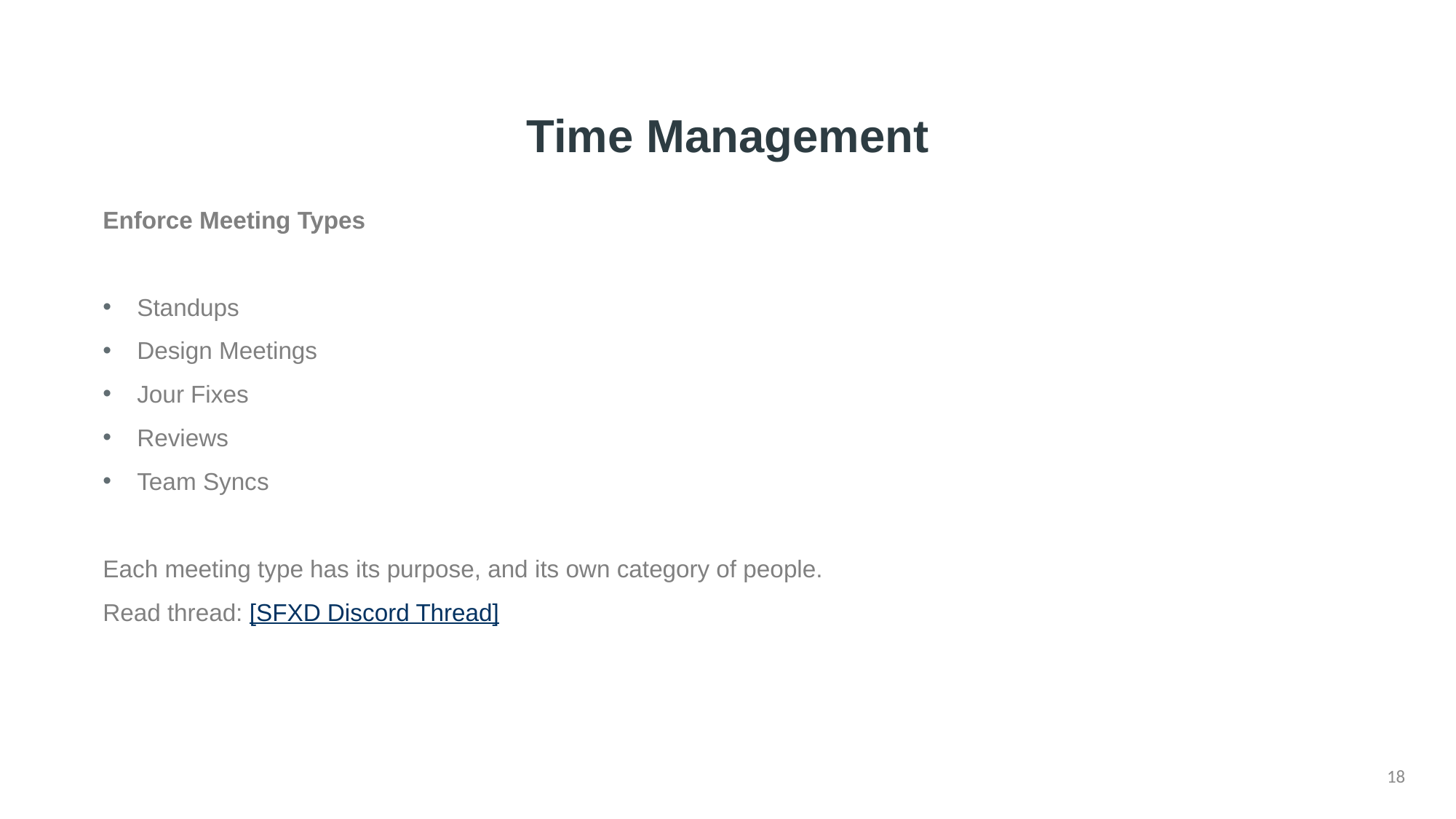

# Time Management

Enforce Meeting Types

Standups
Design Meetings
Jour Fixes
Reviews
Team Syncs

Each meeting type has its purpose, and its own category of people.
Read thread: [SFXD Discord Thread]
18